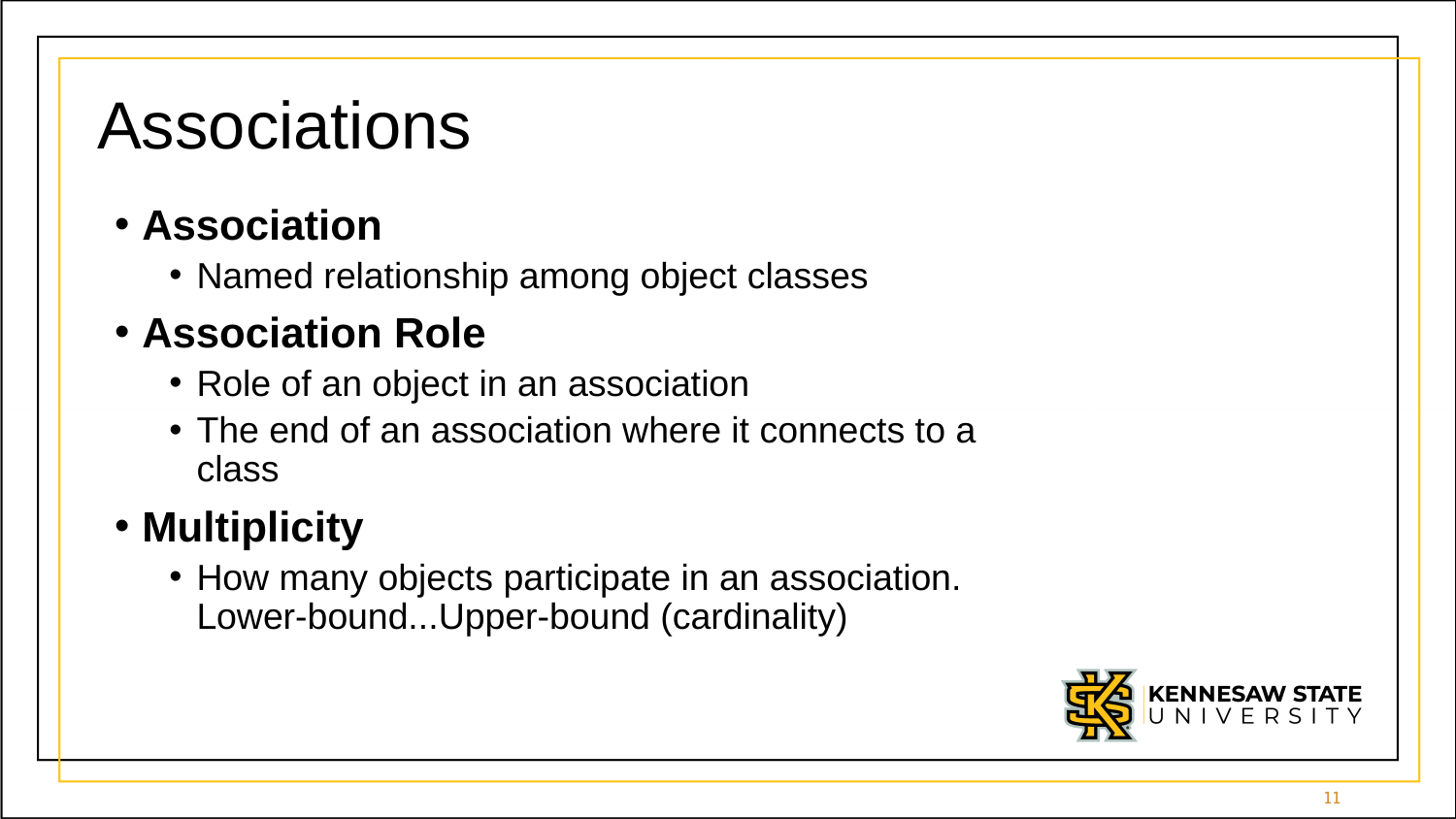

# Associations
Association
Named relationship among object classes
Association Role
Role of an object in an association
The end of an association where it connects to a class
Multiplicity
How many objects participate in an association. Lower-bound...Upper-bound (cardinality)
11